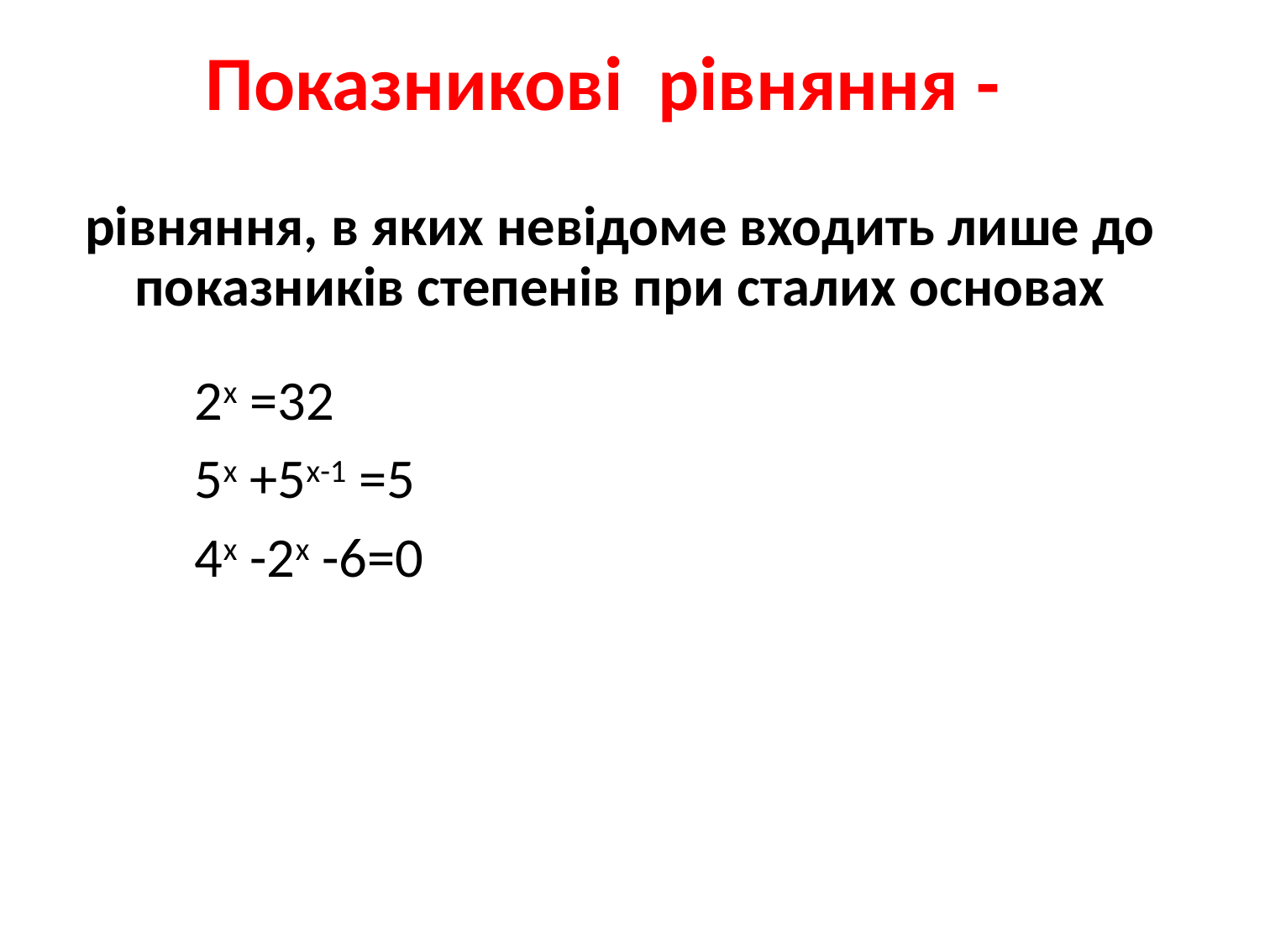

# Показникові  рівняння -
рівняння, в яких невідоме входить лише до показників степенів при сталих основах

2х =32
5х +5х-1 =5
4х -2х -6=0